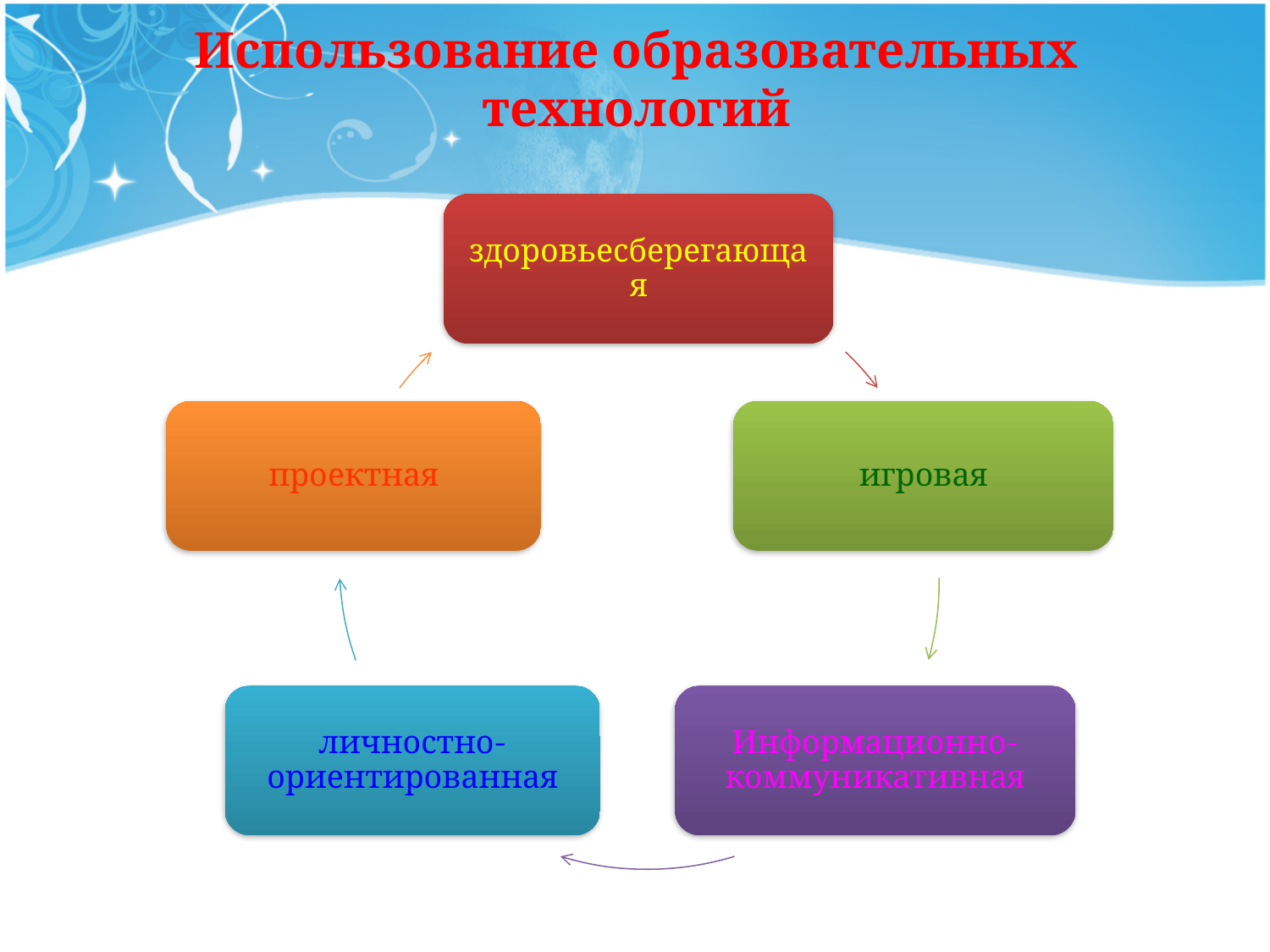

# Использование образовательных технологий

здоровьесберегающая
игровая
Информационно-коммуникативная
личностно-ориентированная
проектная